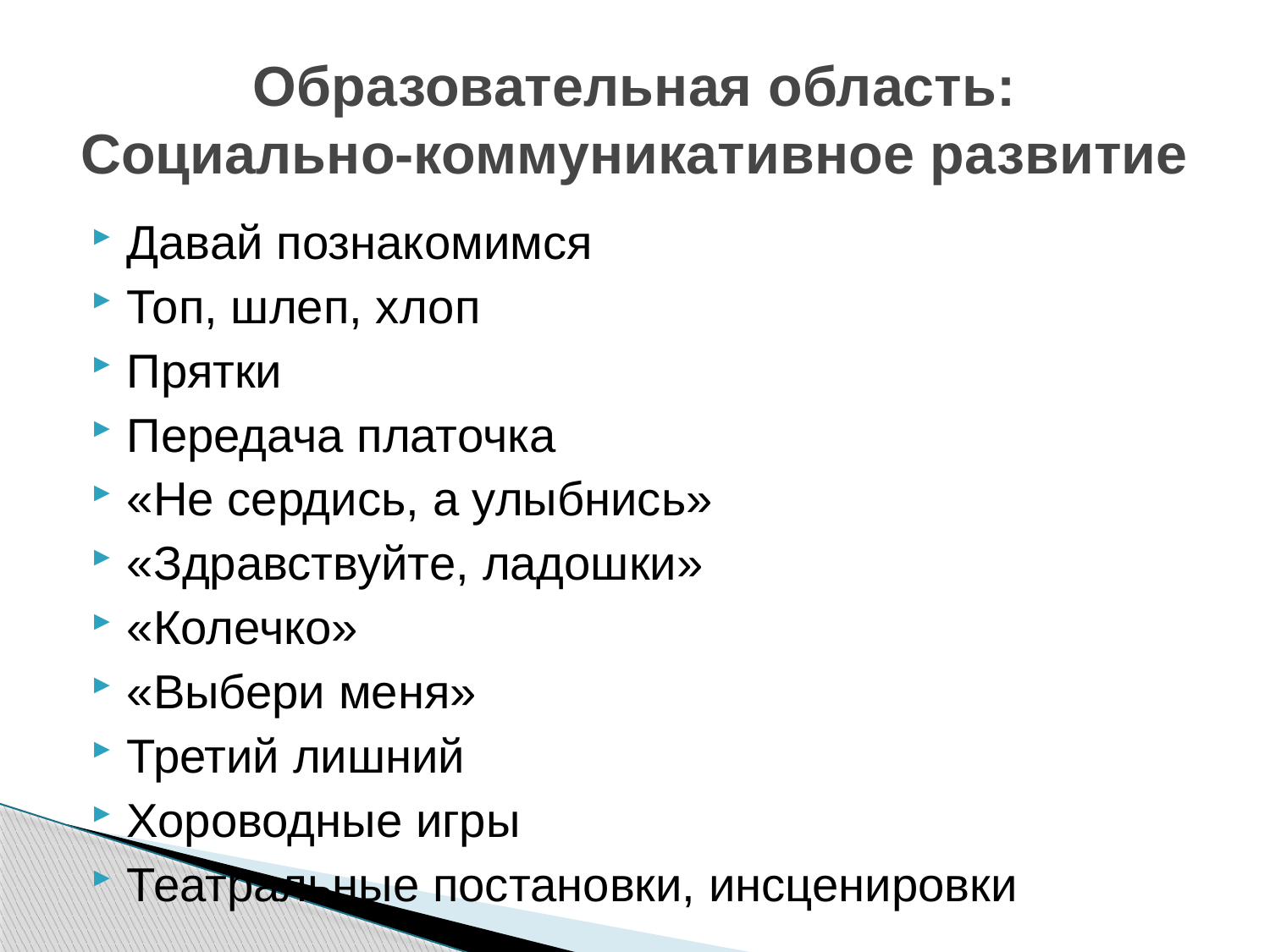

# Образовательная область: Социально-коммуникативное развитие
Давай познакомимся
Топ, шлеп, хлоп
Прятки
Передача платочка
«Не сердись, а улыбнись»
«Здравствуйте, ладошки»
«Колечко»
«Выбери меня»
Третий лишний
Хороводные игры
Театральные постановки, инсценировки